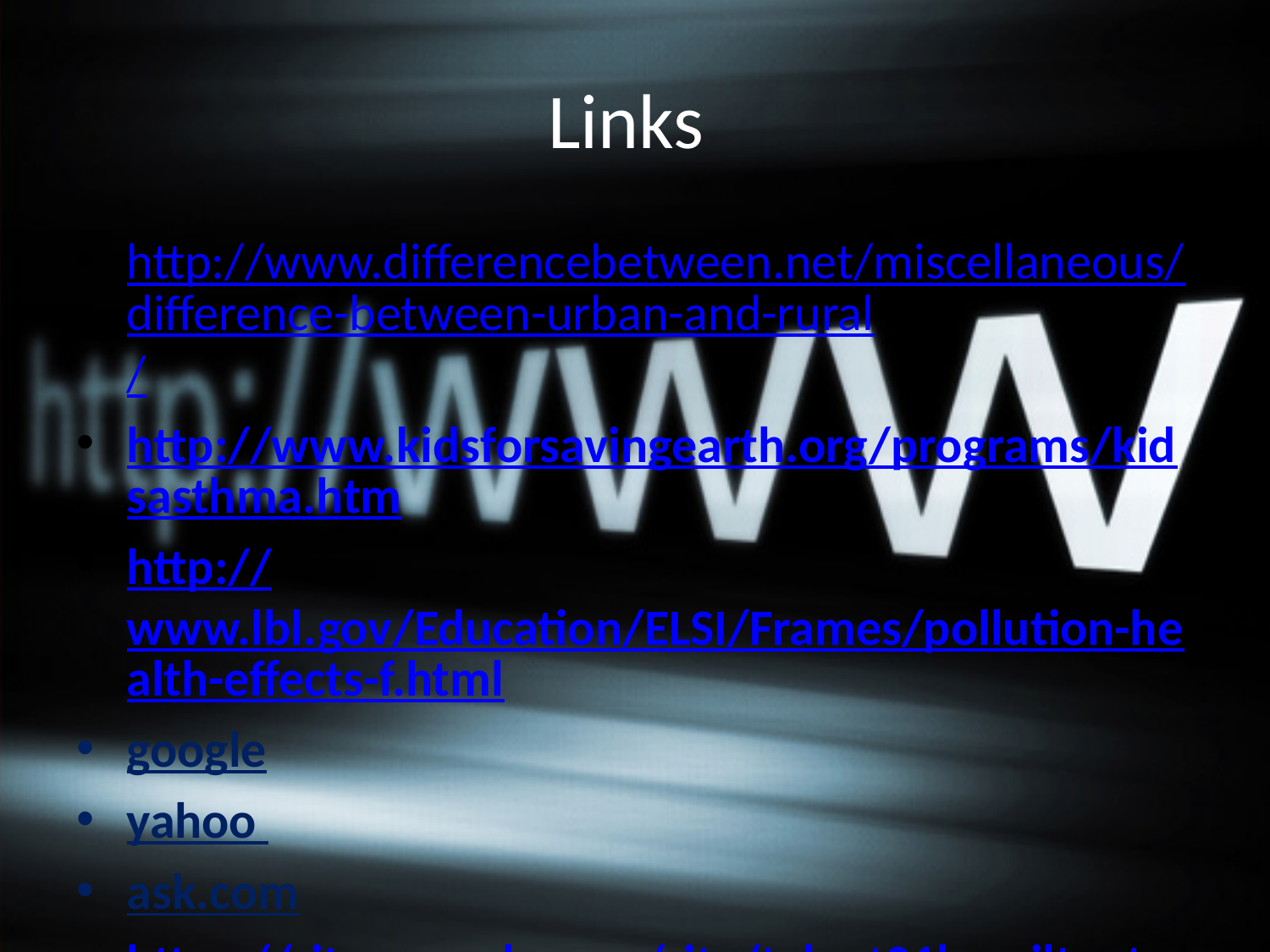

# Links
http://www.differencebetween.net/miscellaneous/difference-between-urban-and-rural/
http://www.kidsforsavingearth.org/programs/kidsasthma.htm
http://www.lbl.gov/Education/ELSI/Frames/pollution-health-effects-f.html
google
yahoo
ask.com
https://sites.google.com/site/talent21hamiltontwp/